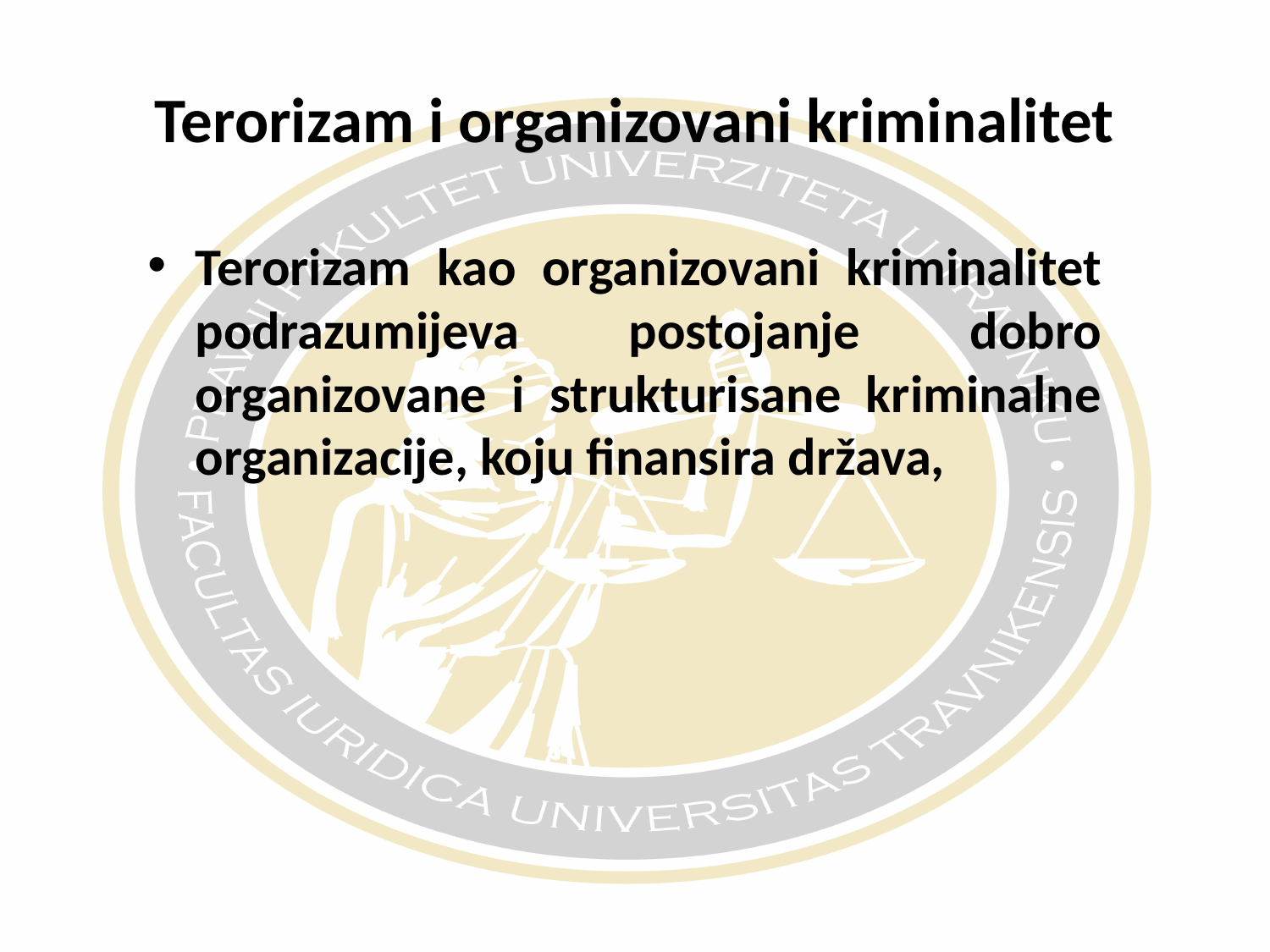

# Terorizam i organizovani kriminalitet
Terorizam kao organizovani kriminalitet podrazumijeva postojanje dobro organizovane i strukturisane kriminalne organizacije, koju finansira država,